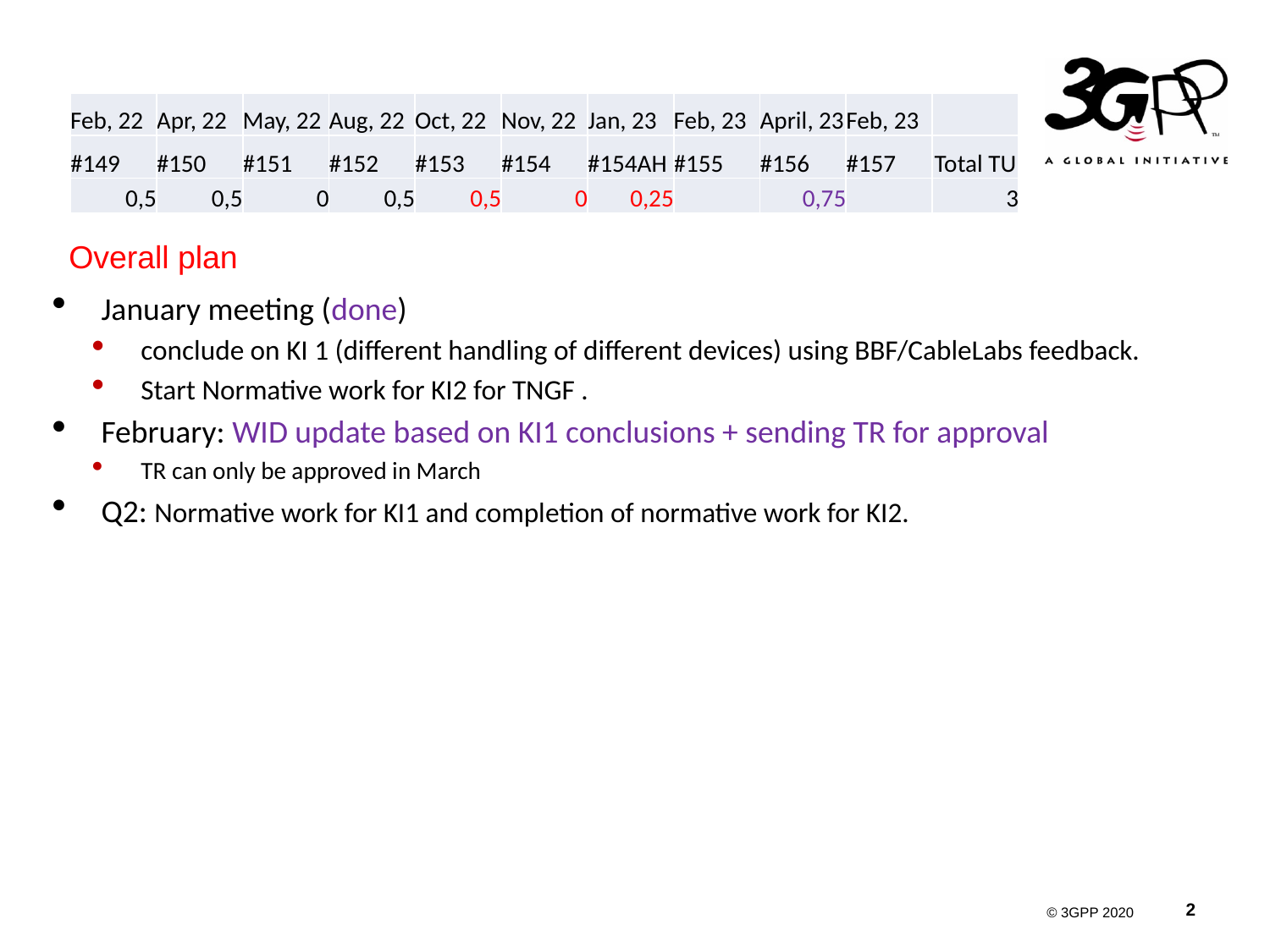

#
| Feb, 22 | Apr, 22 | May, 22 | Aug, 22 | Oct, 22 | Nov, 22 | Jan, 23 | Feb, 23 | April, 23 | Feb, 23 |  |
| --- | --- | --- | --- | --- | --- | --- | --- | --- | --- | --- |
| #149 | #150 | #151 | #152 | #153 | #154 | #154AH | #155 | #156 | #157 | Total TU |
| 0,5 | 0,5 | 0 | 0,5 | 0,5 | 0 | 0,25 |  | 0,75 |  | 3 |
Overall plan
January meeting (done)
conclude on KI 1 (different handling of different devices) using BBF/CableLabs feedback.
Start Normative work for KI2 for TNGF .
February: WID update based on KI1 conclusions + sending TR for approval
TR can only be approved in March
Q2: Normative work for KI1 and completion of normative work for KI2.